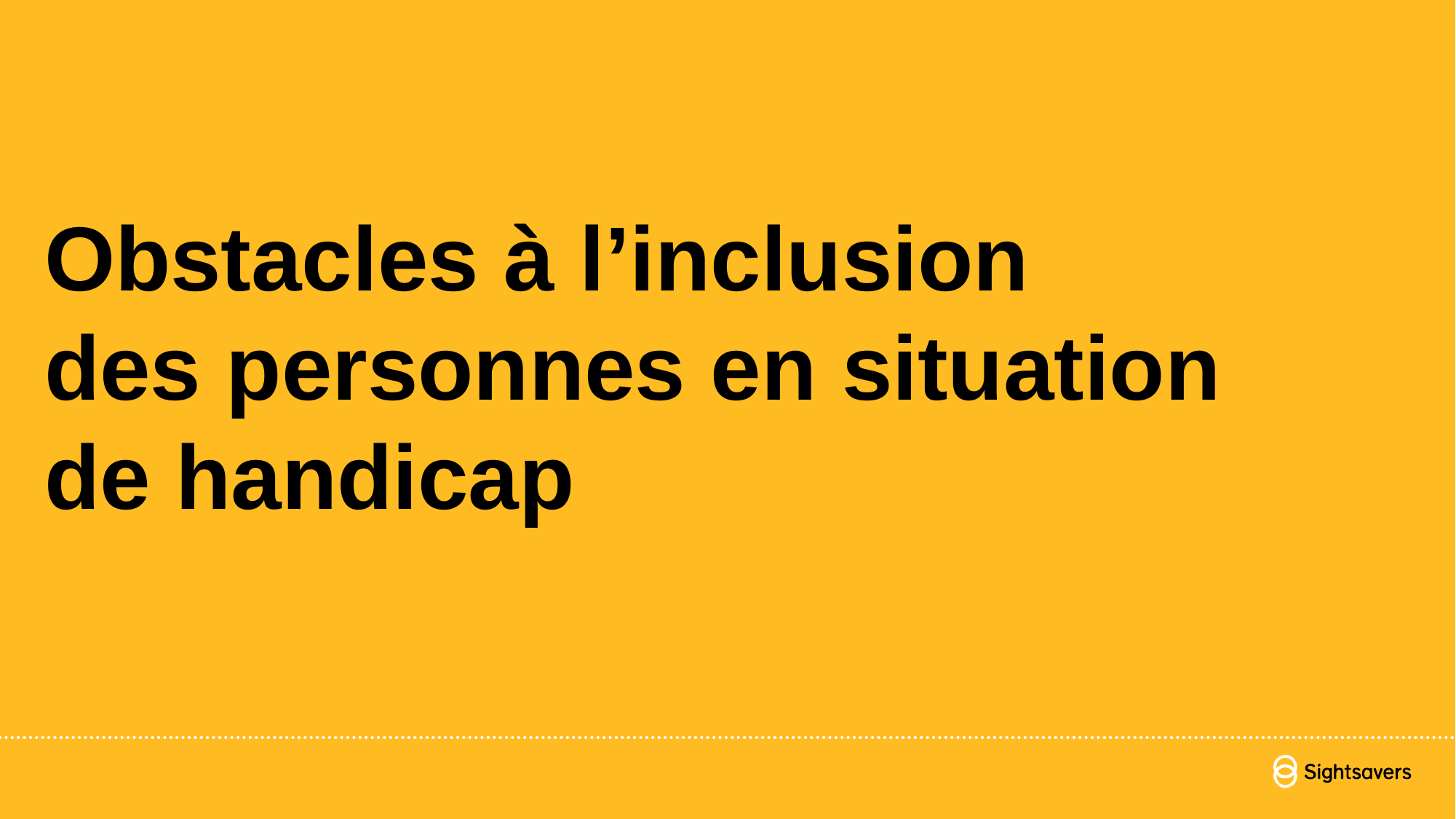

# Obstacles à l’inclusion des personnes en situation de handicap